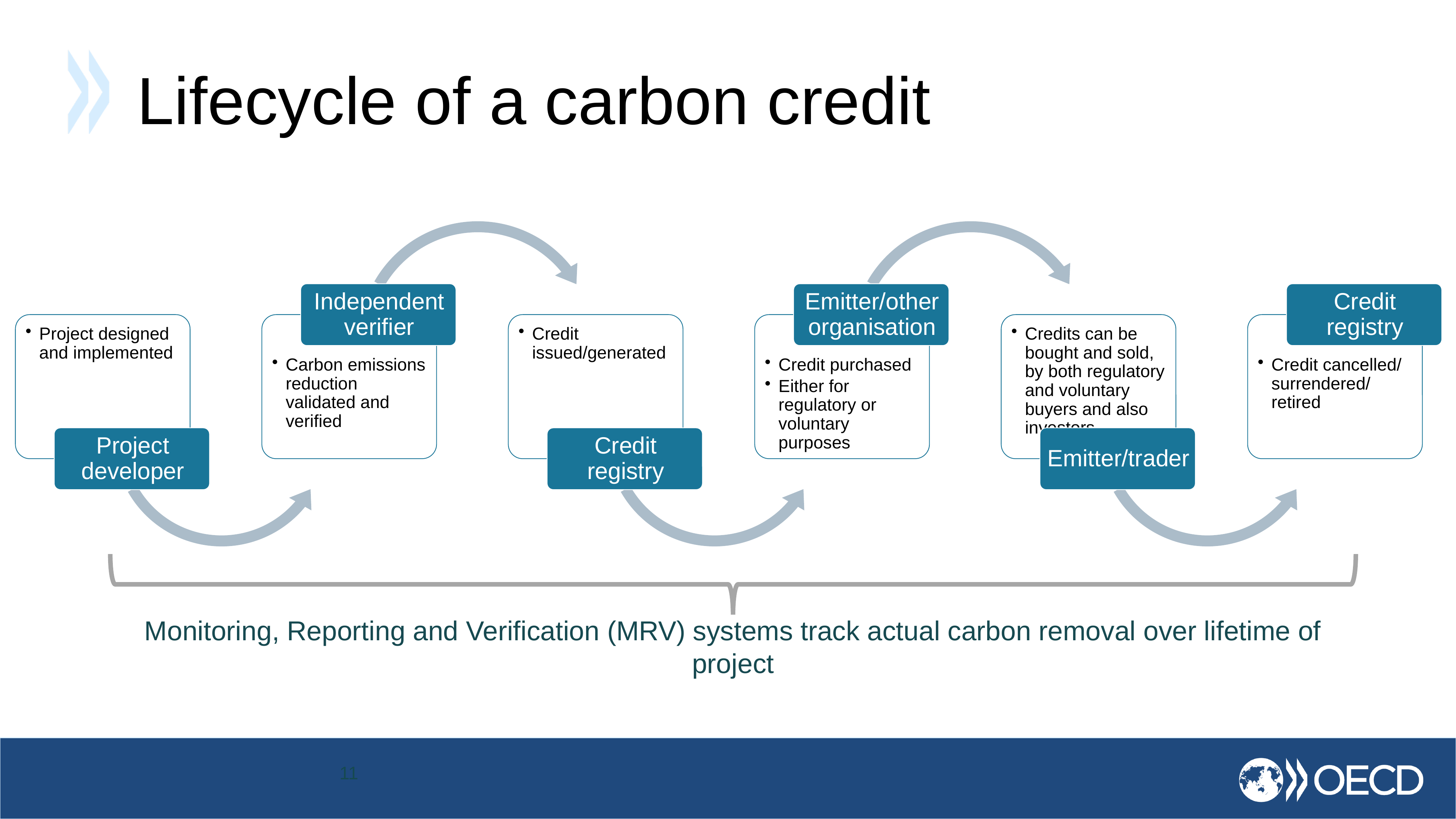

#

Lifecycle of a carbon credit
Project designed and implemented
Project developer
Carbon emissions reduction validated and verified
Independent verifier
Credit issued/generated
Credit registry
Credit purchased
Either for regulatory or voluntary purposes
Emitter/other organisation
Credits can be bought and sold, by both regulatory and voluntary buyers and also investors
Emitter/trader
Credit cancelled/ surrendered/ retired
Credit registry
Monitoring, Reporting and Verification (MRV) systems track actual carbon removal over lifetime of project
11